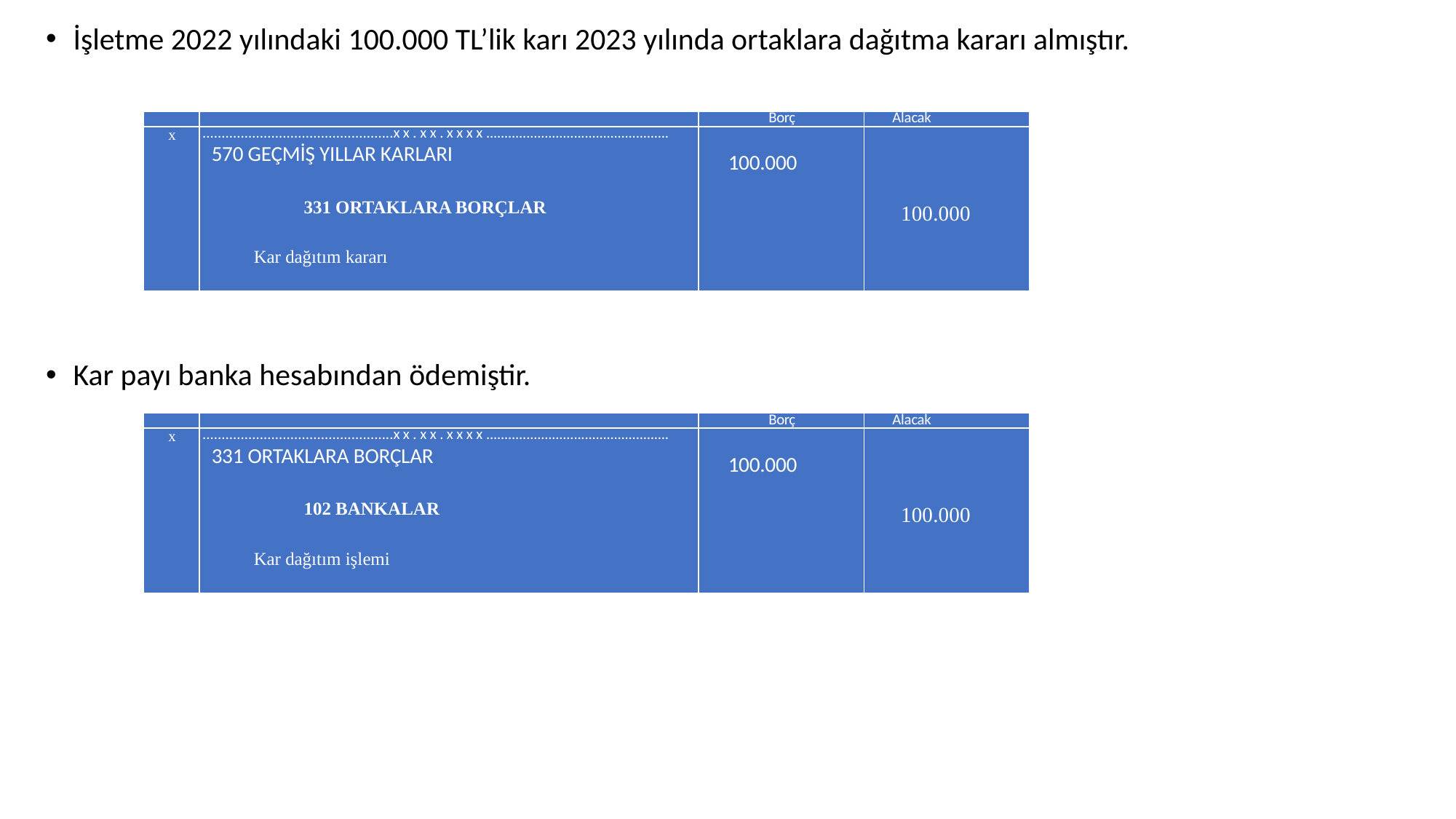

İşletme 2022 yılındaki 100.000 TL’lik karı 2023 yılında ortaklara dağıtma kararı almıştır.

Kar payı banka hesabından ödemiştir.

|  |  | Borç | Alacak |
| --- | --- | --- | --- |
| x | ..................................................xx.xx.xxxx.................................................. 570 GEÇMİŞ YILLAR KARLARI 331 ORTAKLARA BORÇLAR Kar dağıtım kararı | 100.000 | 100.000 |
|  |  | Borç | Alacak |
| --- | --- | --- | --- |
| x | ..................................................xx.xx.xxxx.................................................. 331 ORTAKLARA BORÇLAR 102 BANKALAR Kar dağıtım işlemi | 100.000 | 100.000 |